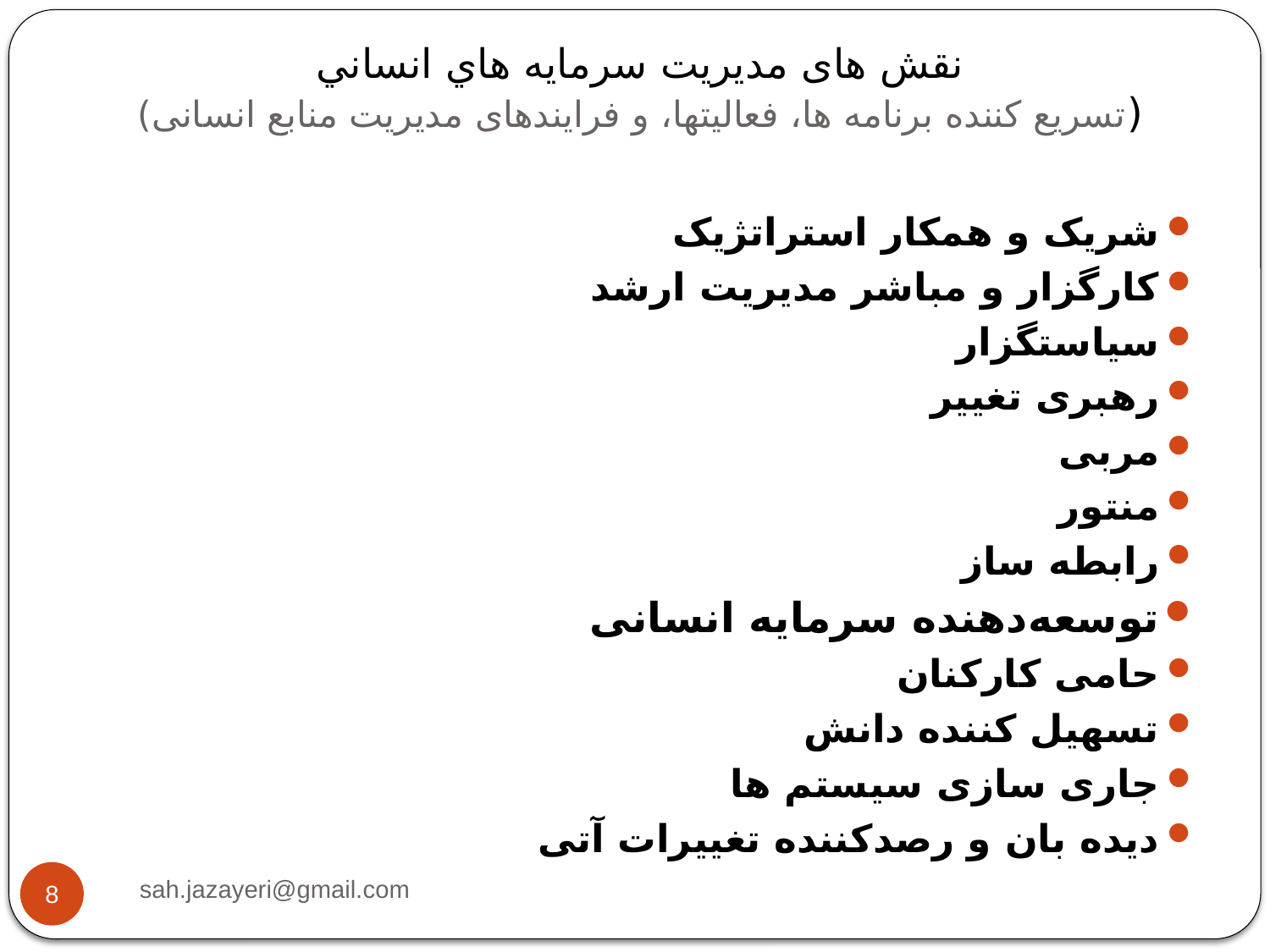

# نقش های مديريت سرمايه هاي انساني (تسریع کننده برنامه ها، فعالیتها، و فرایندهای مدیریت منابع انسانی)
شریک و همکار استراتژیک
کارگزار و مباشر مدیریت ارشد
سیاستگزار
رهبری تغییر
مربی
منتور
رابطه ساز
توسعه‌دهنده سرمایه انسانی
حامی کارکنان
تسهیل کننده دانش
جاری سازی سیستم ها
دیده بان و رصدکننده تغییرات آتی
sah.jazayeri@gmail.com
8